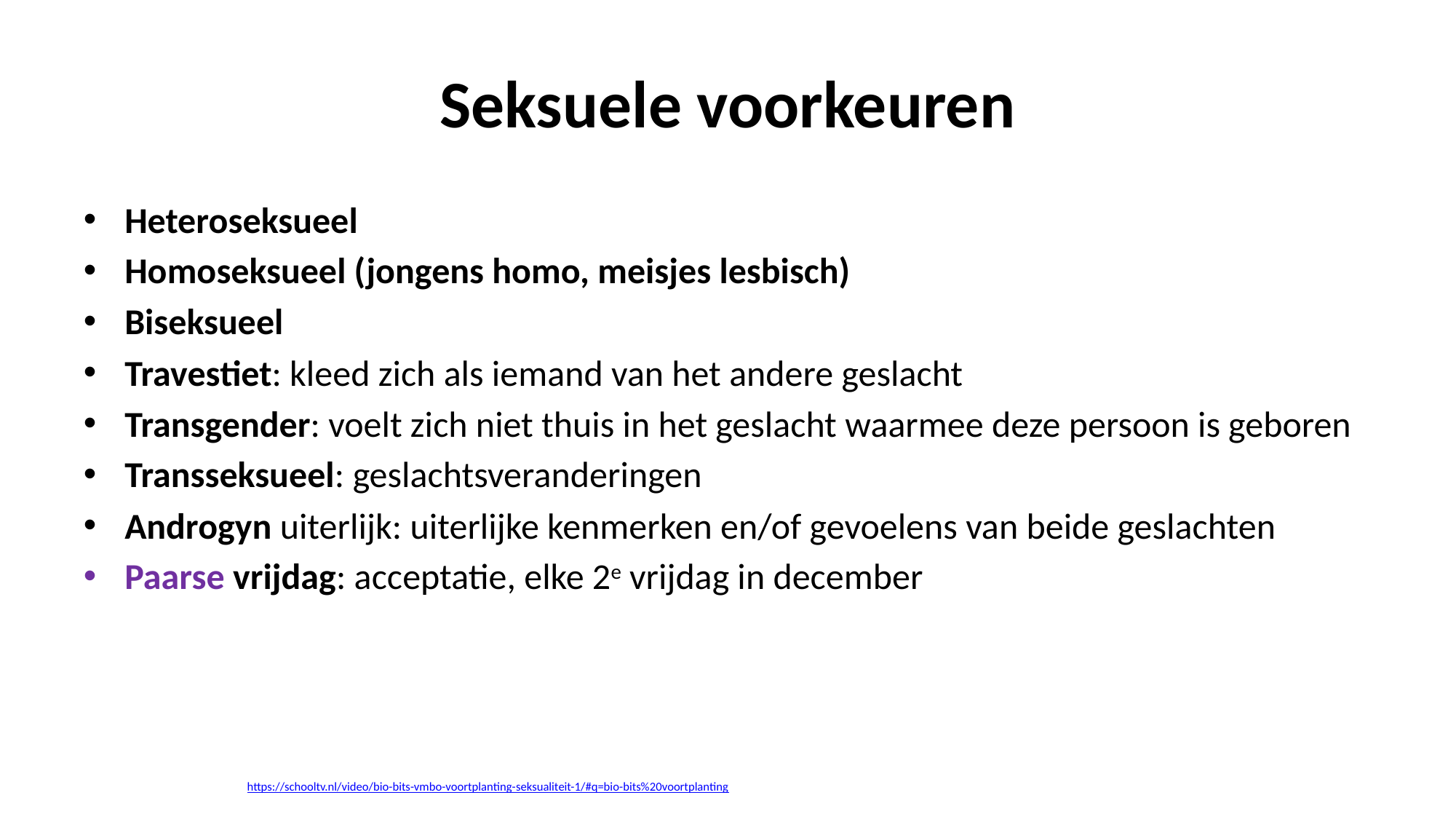

# Seksuele voorkeuren
Heteroseksueel
Homoseksueel (jongens homo, meisjes lesbisch)
Biseksueel
Travestiet: kleed zich als iemand van het andere geslacht
Transgender: voelt zich niet thuis in het geslacht waarmee deze persoon is geboren
Transseksueel: geslachtsveranderingen
Androgyn uiterlijk: uiterlijke kenmerken en/of gevoelens van beide geslachten
Paarse vrijdag: acceptatie, elke 2e vrijdag in december

https://schooltv.nl/video/bio-bits-vmbo-voortplanting-seksualiteit-1/#q=bio-bits%20voortplanting